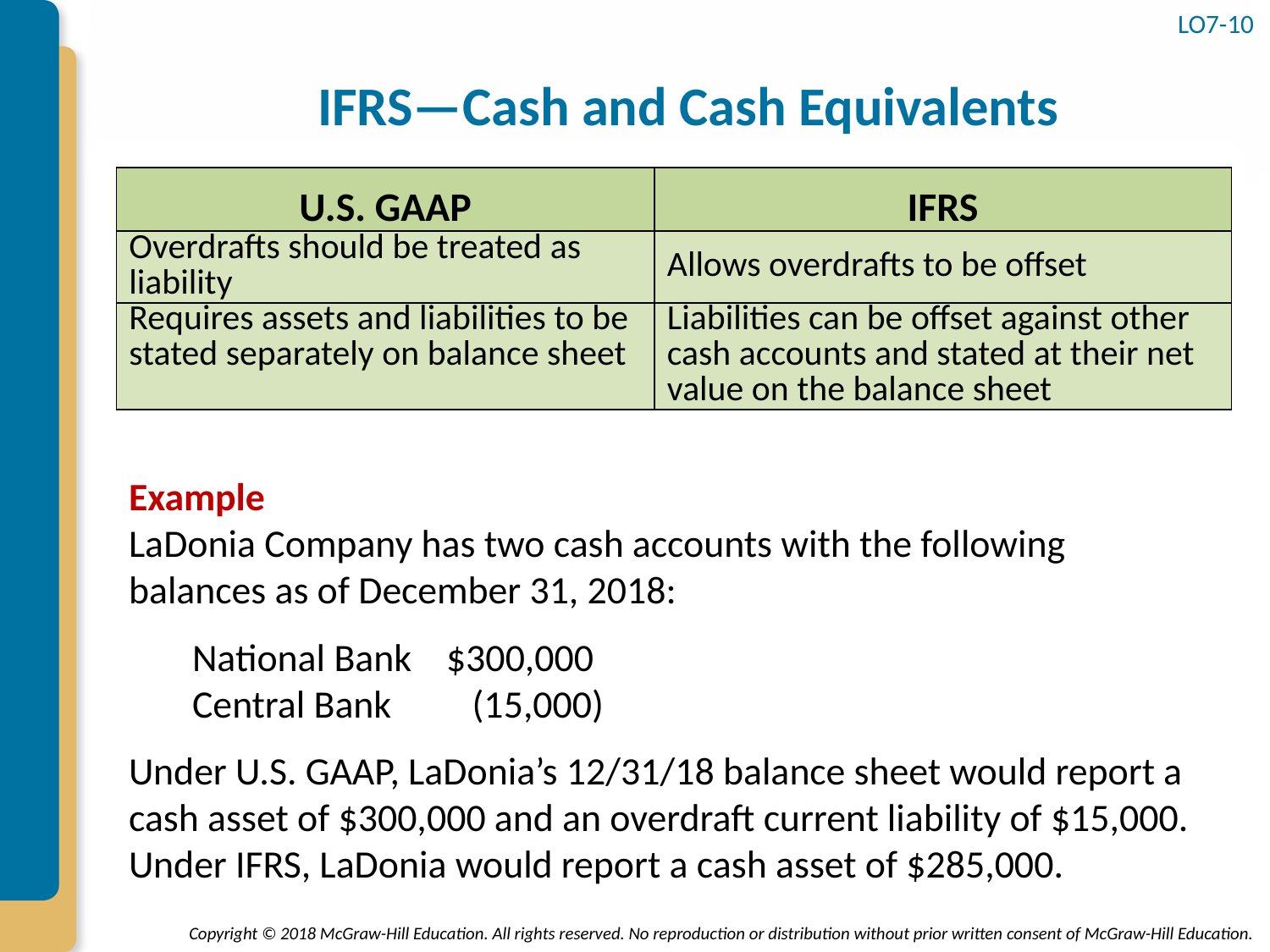

# IFRS—Cash and Cash Equivalents
LO7-10
| U.S. GAAP | IFRS |
| --- | --- |
| Overdrafts should be treated as liability | Allows overdrafts to be offset |
| Requires assets and liabilities to be stated separately on balance sheet | Liabilities can be offset against other cash accounts and stated at their net value on the balance sheet |
Example
LaDonia Company has two cash accounts with the following balances as of December 31, 2018:
National Bank	$300,000
Central Bank 	   (15,000)
Under U.S. GAAP, LaDonia’s 12/31/18 balance sheet would report a cash asset of $300,000 and an overdraft current liability of $15,000. Under IFRS, LaDonia would report a cash asset of $285,000.